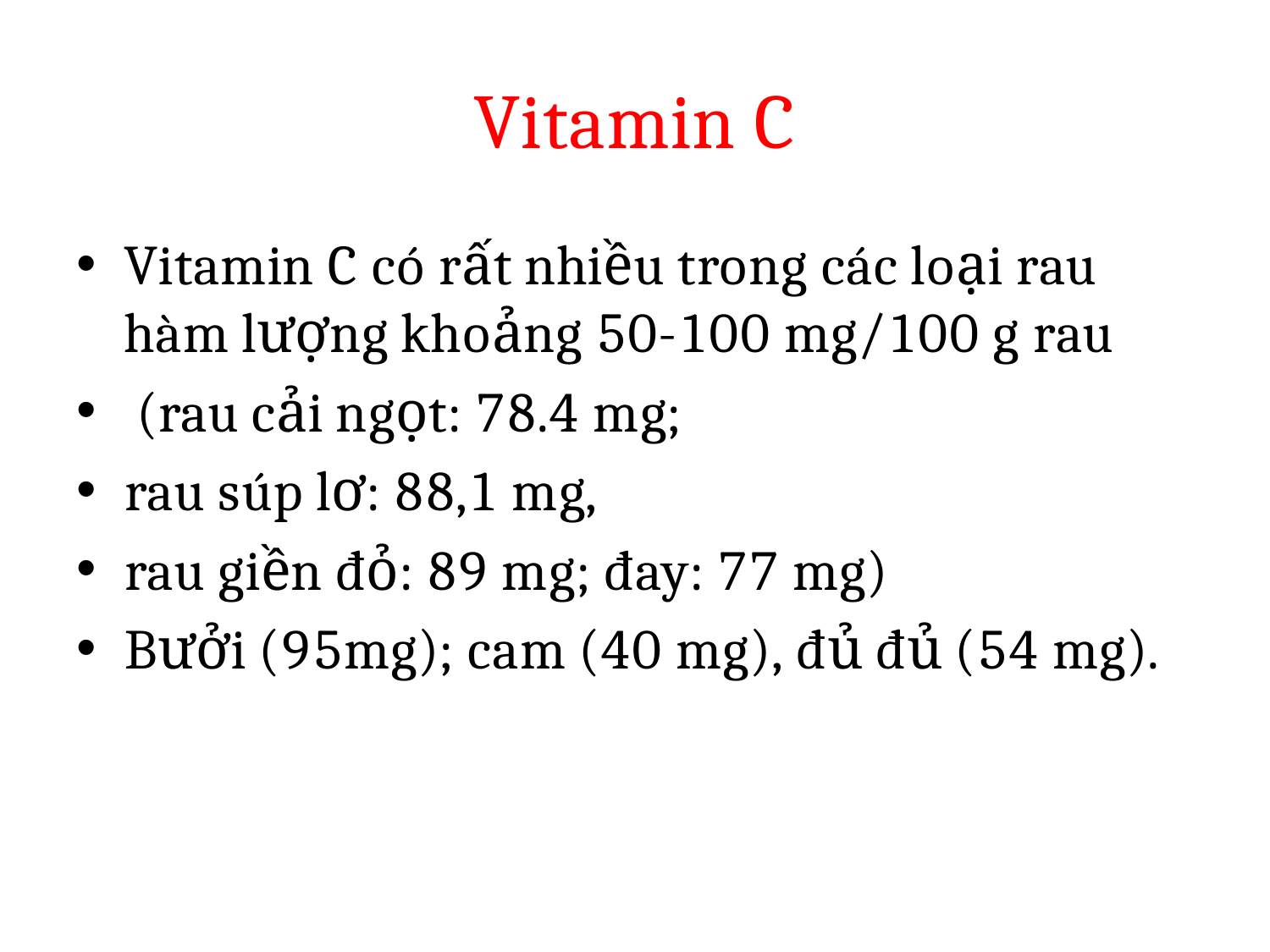

# Vitamin C
Vitamin C có rất nhiều trong các loại rau hàm lượng khoảng 50-100 mg/100 g rau
 (rau cải ngọt: 78.4 mg;
rau súp lơ: 88,1 mg,
rau giền đỏ: 89 mg; đay: 77 mg)
Bưởi (95mg); cam (40 mg), đủ đủ (54 mg).